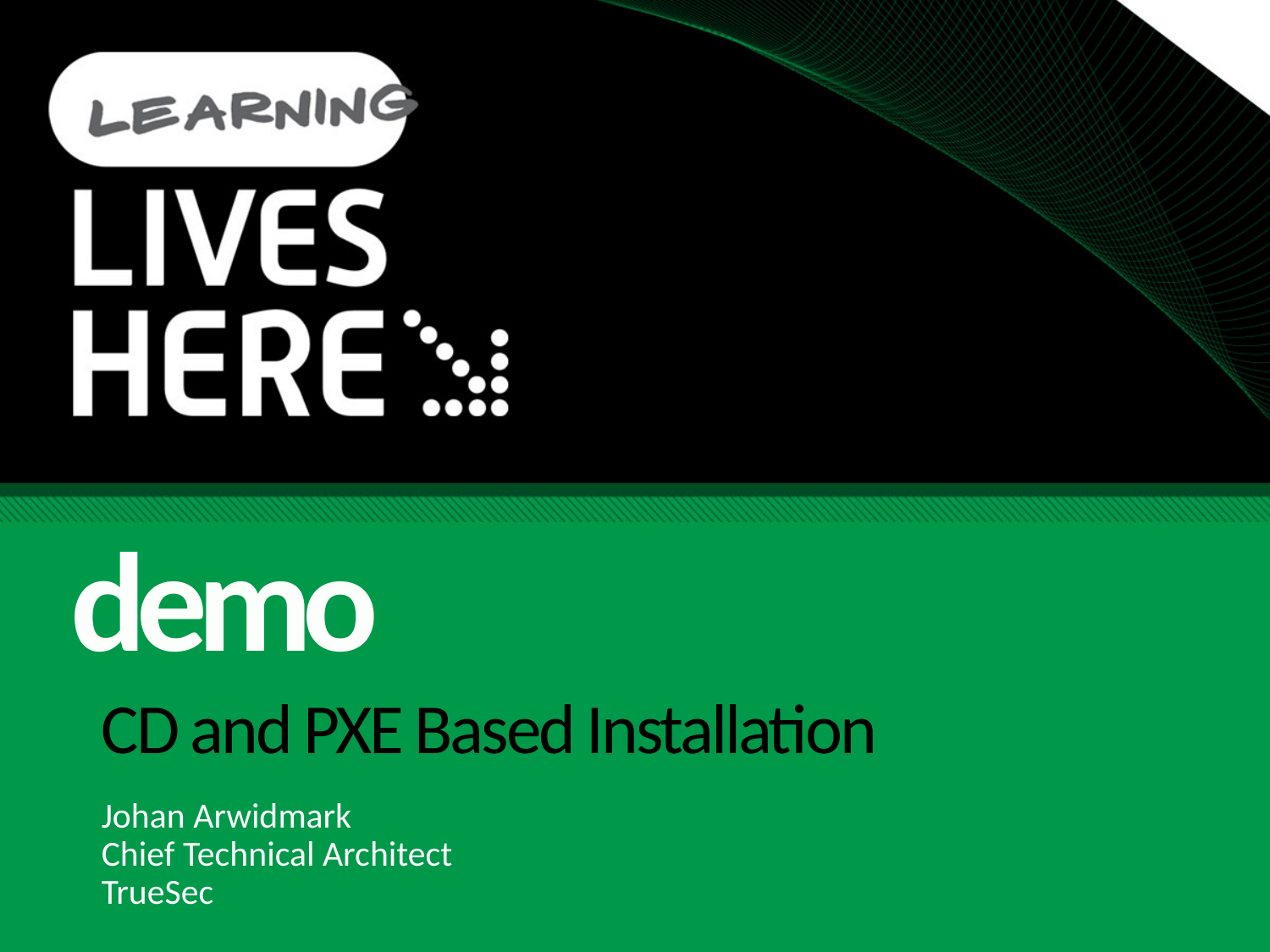

demo
# CD and PXE Based Installation
Johan Arwidmark
Chief Technical Architect
TrueSec